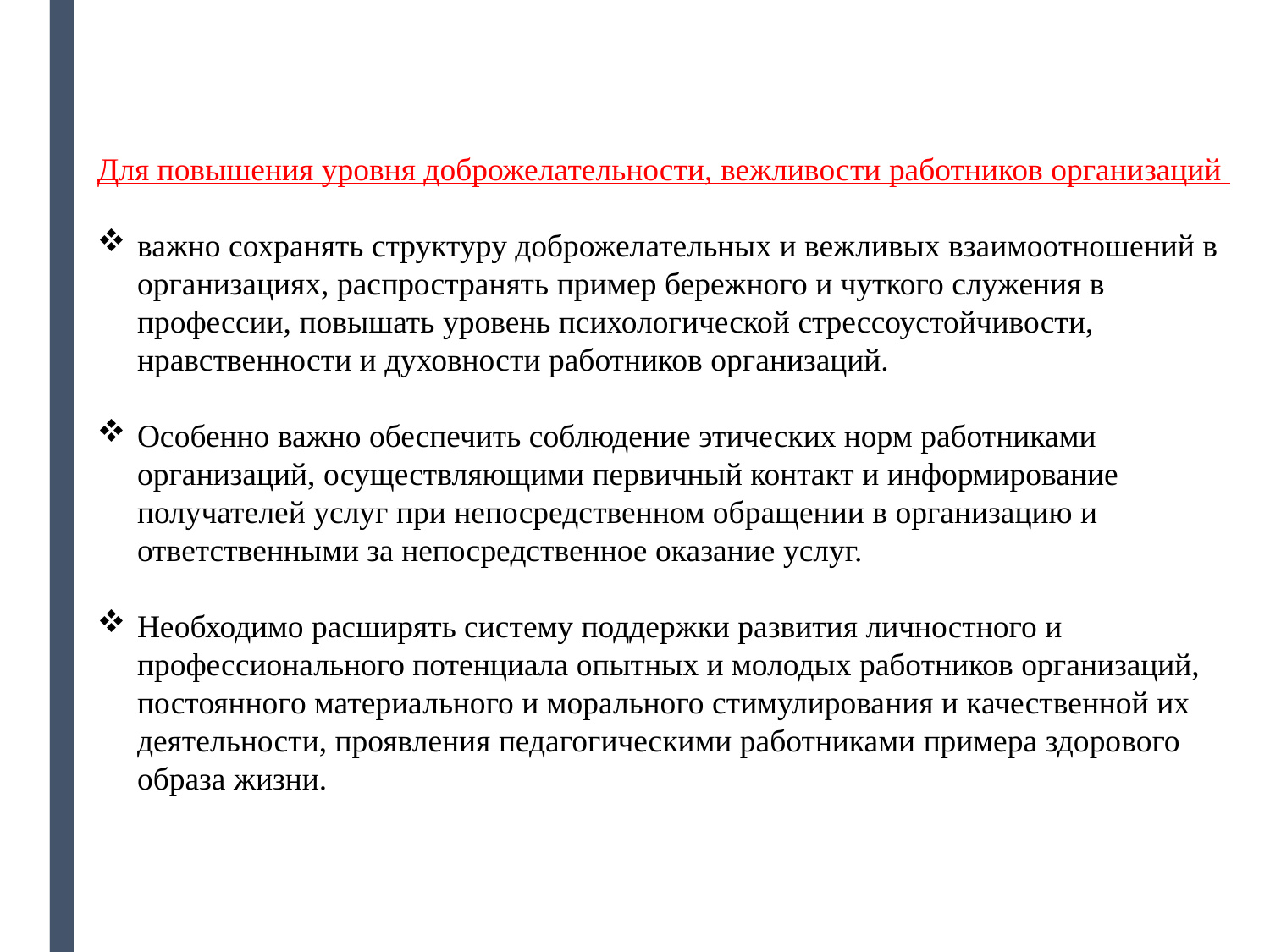

Для повышения уровня доброжелательности, вежливости работников организаций

важно сохранять структуру доброжелательных и вежливых взаимоотношений в организациях, распространять пример бережного и чуткого служения в профессии, повышать уровень психологической стрессоустойчивости, нравственности и духовности работников организаций.

Особенно важно обеспечить соблюдение этических норм работниками организаций, осуществляющими первичный контакт и информирование получателей услуг при непосредственном обращении в организацию и ответственными за непосредственное оказание услуг.

Необходимо расширять систему поддержки развития личностного и профессионального потенциала опытных и молодых работников организаций, постоянного материального и морального стимулирования и качественной их деятельности, проявления педагогическими работниками примера здорового образа жизни.